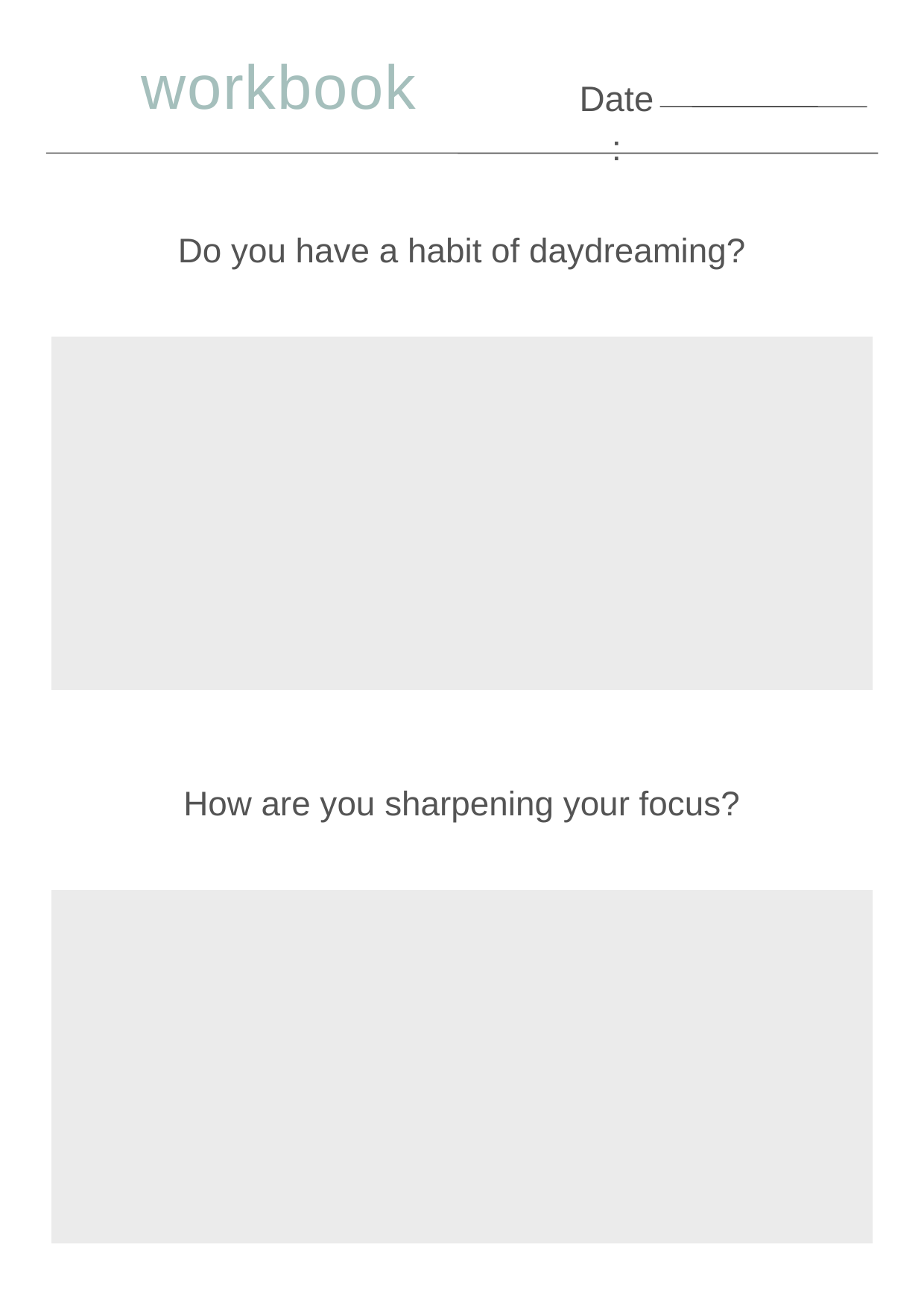

workbook
Date:

Do you have a habit of daydreaming?

How are you sharpening your focus?